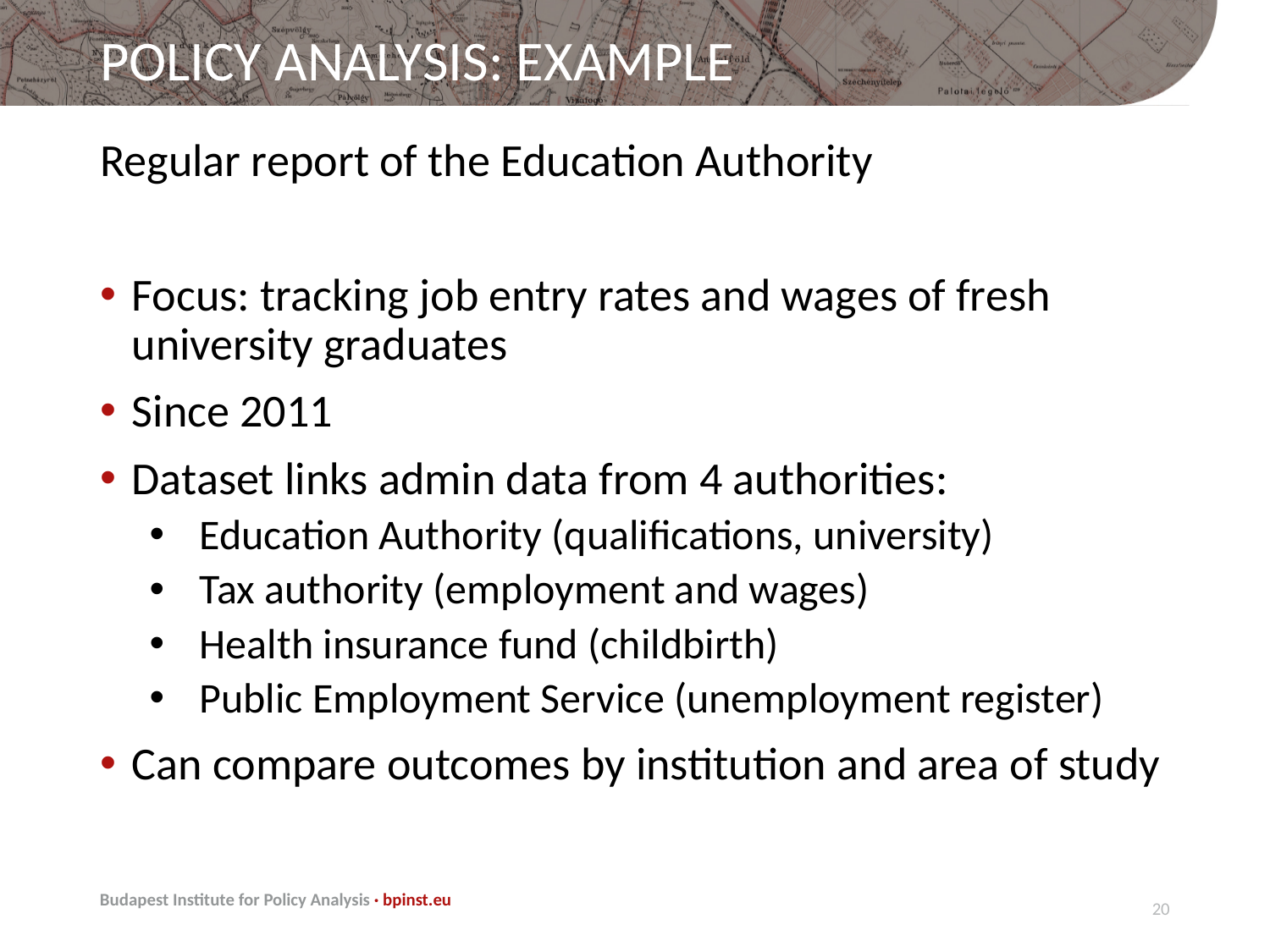

# Policy analysis: example
Regular report of the Education Authority

Focus: tracking job entry rates and wages of fresh university graduates
Since 2011
Dataset links admin data from 4 authorities:
Education Authority (qualifications, university)
Tax authority (employment and wages)
Health insurance fund (childbirth)
Public Employment Service (unemployment register)
Can compare outcomes by institution and area of study
20